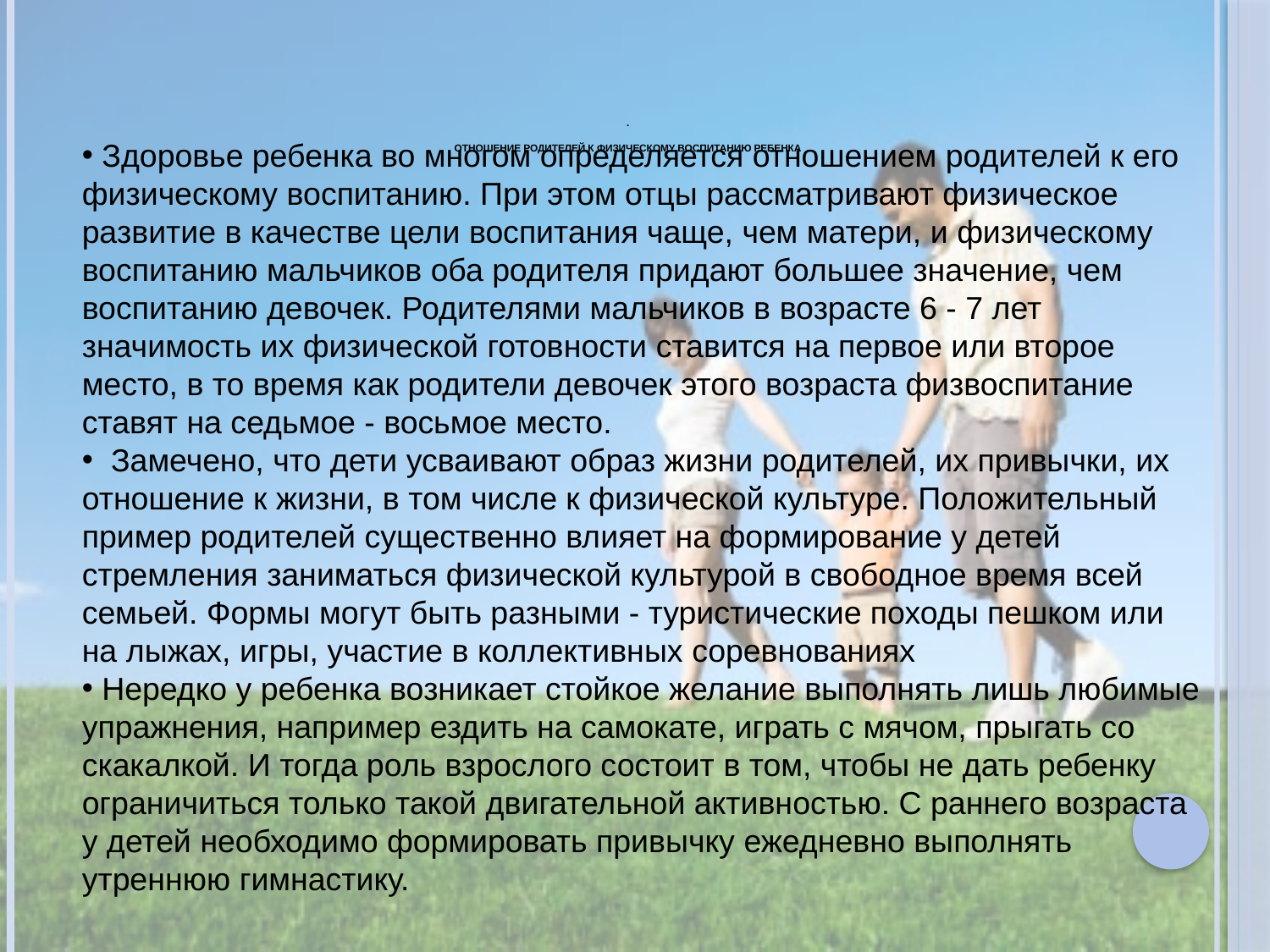

# . Отношение родителей к физическому воспитанию ребенка
 Здоровье ребенка во многом определяется отношением родителей к его физическому воспитанию. При этом отцы рассматривают физическое развитие в качестве цели воспитания чаще, чем матери, и физическому воспитанию мальчиков оба родителя придают большее значение, чем воспитанию девочек. Родителями мальчиков в возрасте 6 - 7 лет значимость их физической готовности ставится на первое или второе место, в то время как родители девочек этого возраста физвоспитание ставят на седьмое - восьмое место.
  Замечено, что дети усваивают образ жизни родителей, их привычки, их отношение к жизни, в том числе к физической культуре. Положительный пример родителей существенно влияет на формирование у детей стремления заниматься физической культурой в свободное время всей семьей. Формы могут быть разными - туристические походы пешком или на лыжах, игры, участие в коллективных соревнованиях
 Нередко у ребенка возникает стойкое желание выполнять лишь любимые упражнения, например ездить на самокате, играть с мячом, прыгать со скакалкой. И тогда роль взрослого состоит в том, чтобы не дать ребенку ограничиться только такой двигательной активностью. С раннего возраста у детей необходимо формировать привычку ежедневно выполнять утреннюю гимнастику.